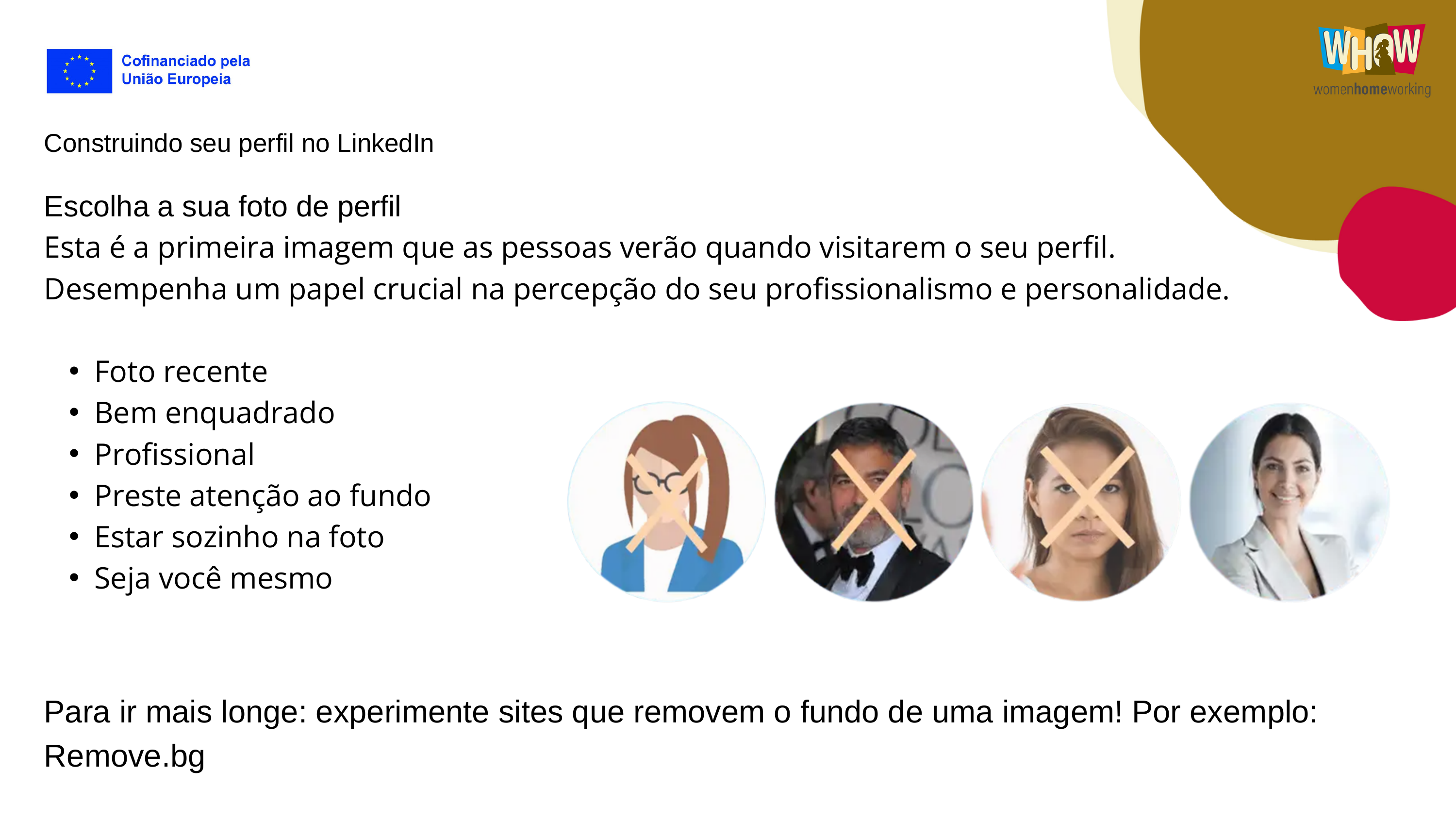

Construindo seu perfil no LinkedIn
Escolha a sua foto de perfil
Esta é a primeira imagem que as pessoas verão quando visitarem o seu perfil. Desempenha um papel crucial na percepção do seu profissionalismo e personalidade.

Foto recente
Bem enquadrado
Profissional
Preste atenção ao fundo
Estar sozinho na foto
Seja você mesmo

Para ir mais longe: experimente sites que removem o fundo de uma imagem! Por exemplo: Remove.bg